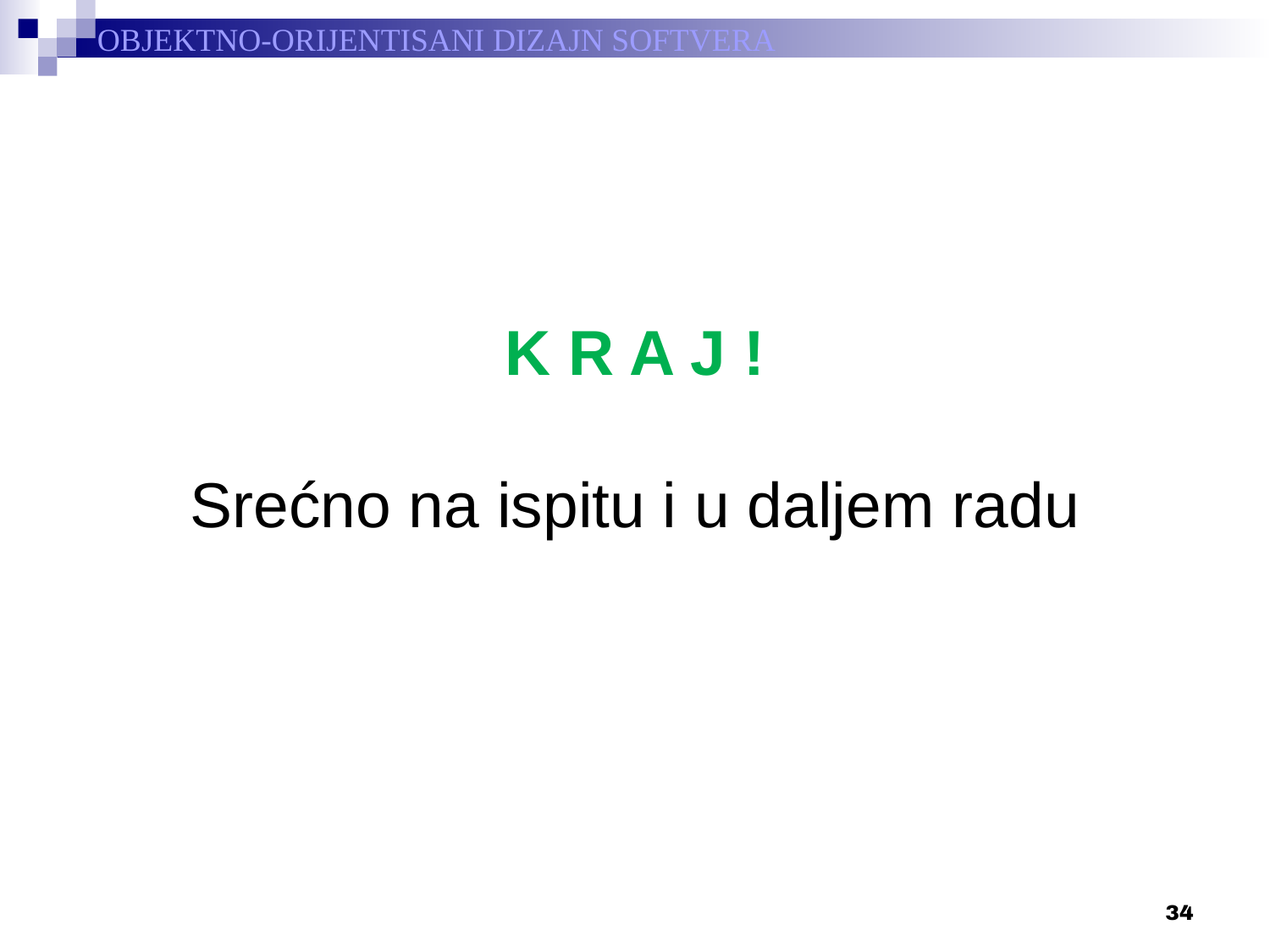

# K R A J ! Srećno na ispitu i u daljem radu
34